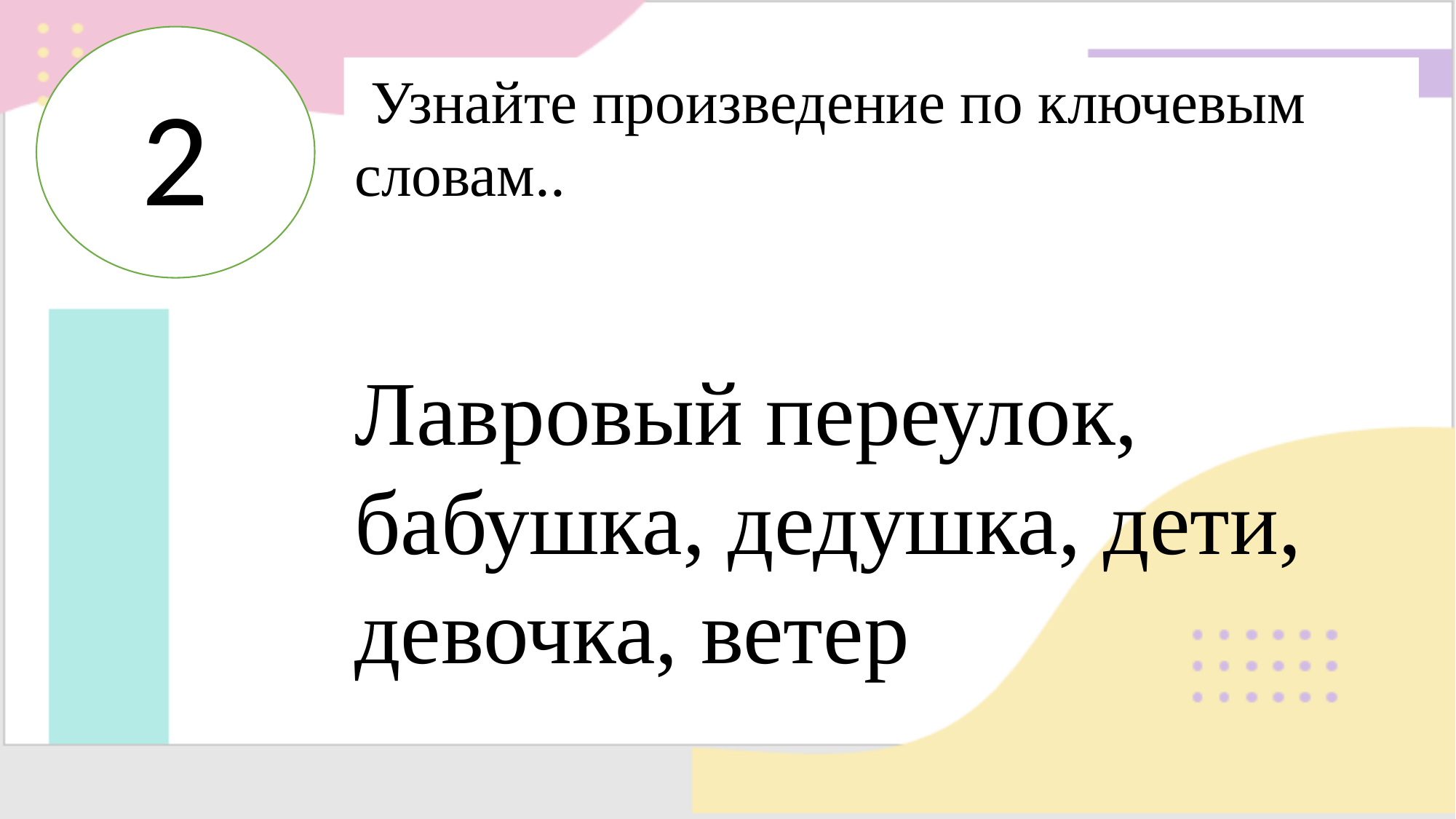

2
# Узнайте произведение по ключевым словам.. Лавровый переулок, бабушка, дедушка, дети, девочка, ветер